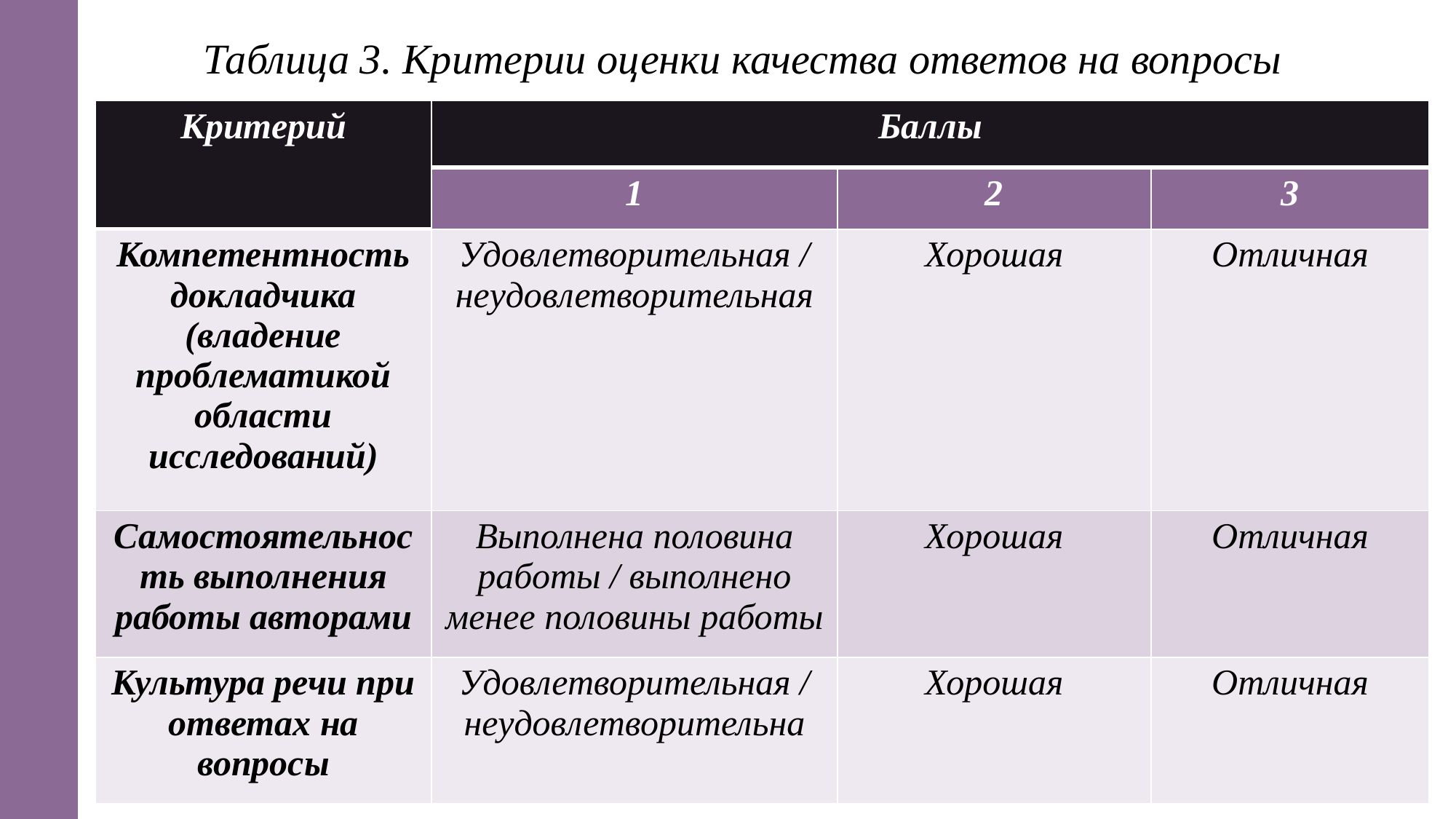

Таблица 3. Критерии оценки качества ответов на вопросы
| Критерий | Баллы |  |  |
| --- | --- | --- | --- |
|  | 1 | 2 | 3 |
| Компетентность докладчика (владение проблематикой области исследований) | Удовлетворительная / неудовлетворительная | Хорошая | Отличная |
| Самостоятельность выполнения работы авторами | Выполнена половина работы / выполнено менее половины работы | Хорошая | Отличная |
| Культура речи при ответах на вопросы | Удовлетворительная / неудовлетворительна | Хорошая | Отличная |